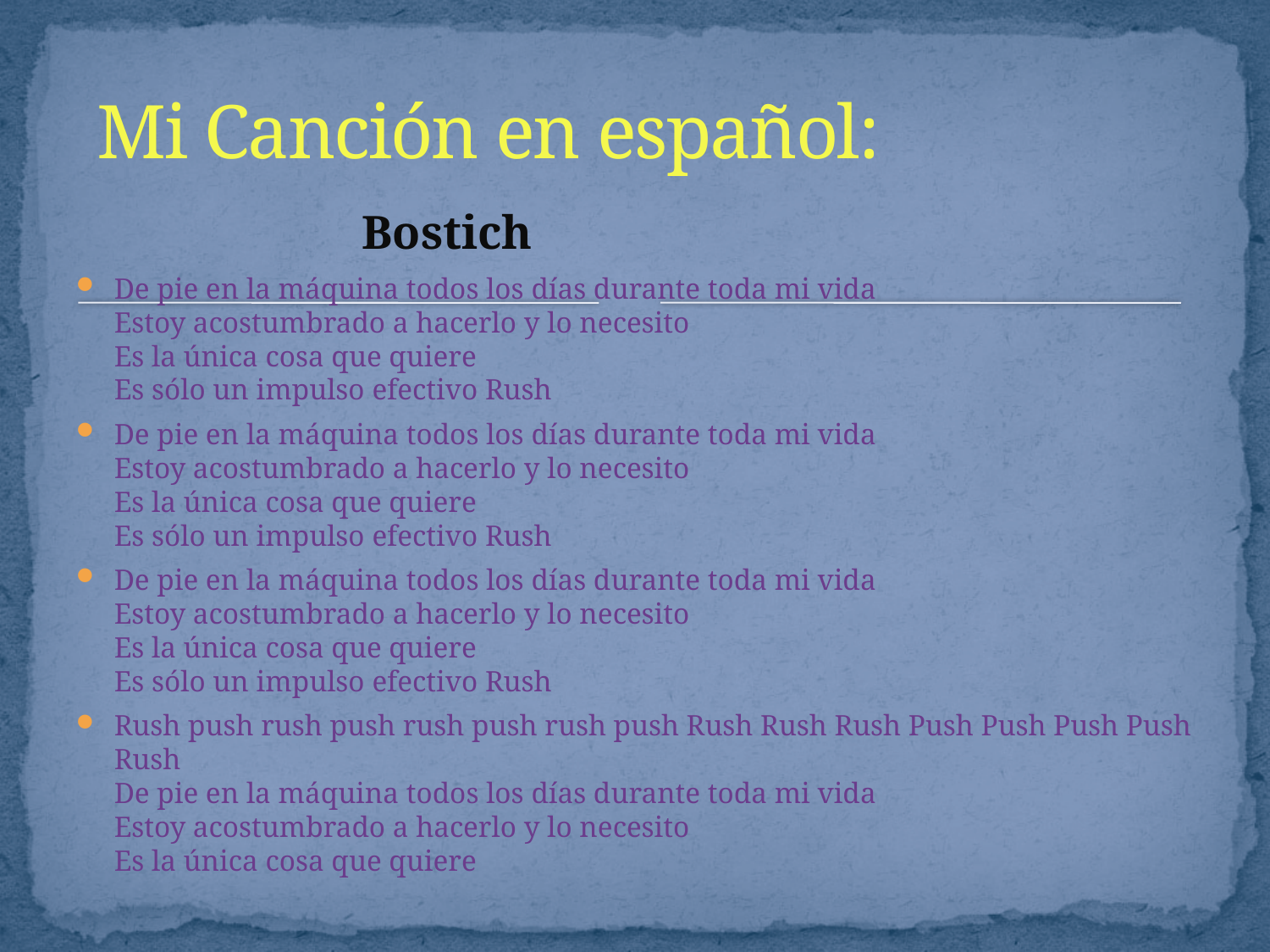

# Mi Canción en español:
Bostich
De pie en la máquina todos los días durante toda mi vida
Estoy acostumbrado a hacerlo y lo necesito
Es la única cosa que quiere
Es sólo un impulso efectivo Rush
De pie en la máquina todos los días durante toda mi vida
Estoy acostumbrado a hacerlo y lo necesito
Es la única cosa que quiere
Es sólo un impulso efectivo Rush
De pie en la máquina todos los días durante toda mi vida
Estoy acostumbrado a hacerlo y lo necesito
Es la única cosa que quiere
Es sólo un impulso efectivo Rush
Rush push rush push rush push rush push Rush Rush Rush Push Push Push Push Rush
De pie en la máquina todos los días durante toda mi vida
Estoy acostumbrado a hacerlo y lo necesito
Es la única cosa que quiere